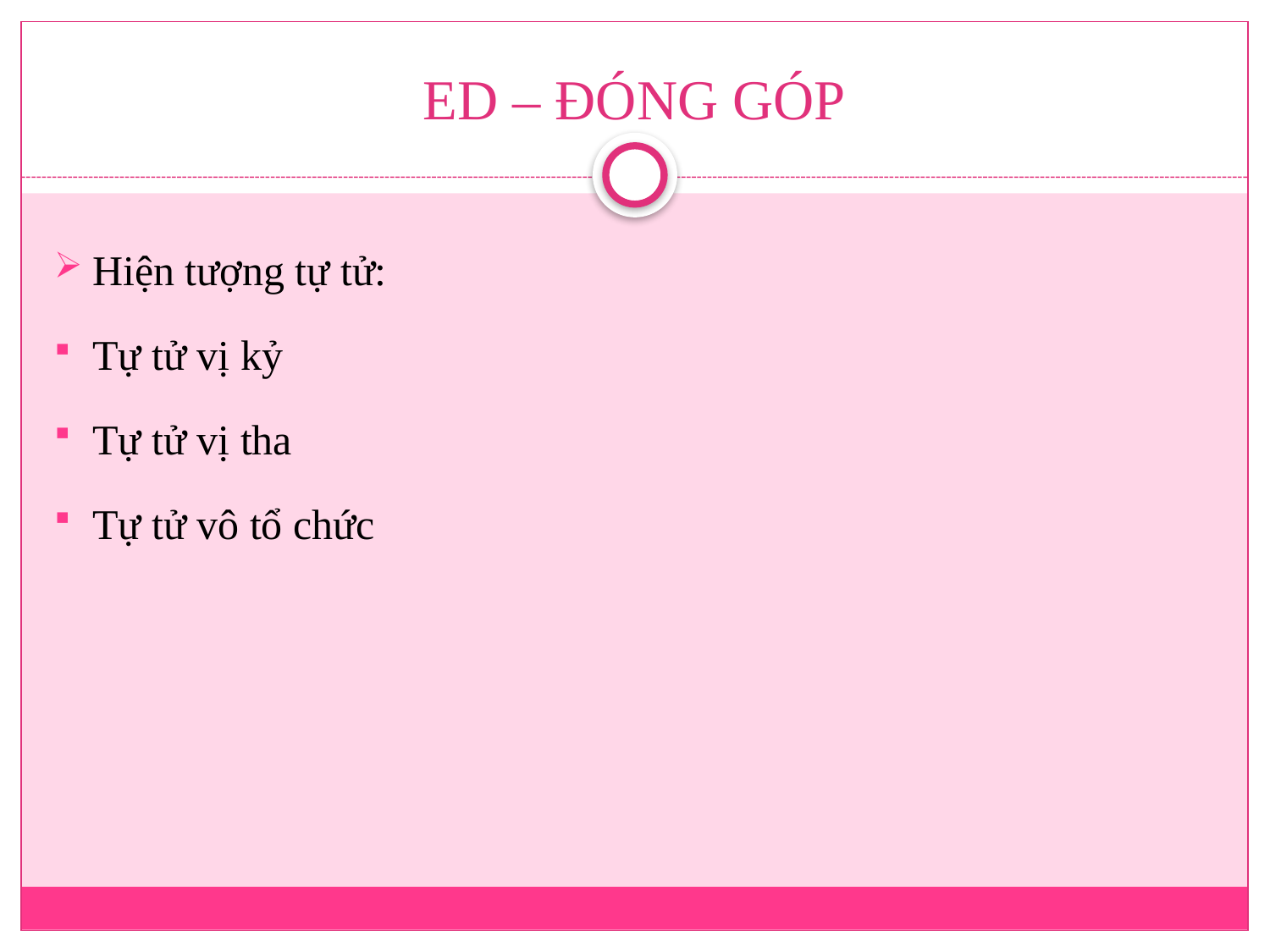

# ED – ĐÓNG GÓP
Hiện tượng tự tử:
Tự tử vị kỷ
Tự tử vị tha
Tự tử vô tổ chức